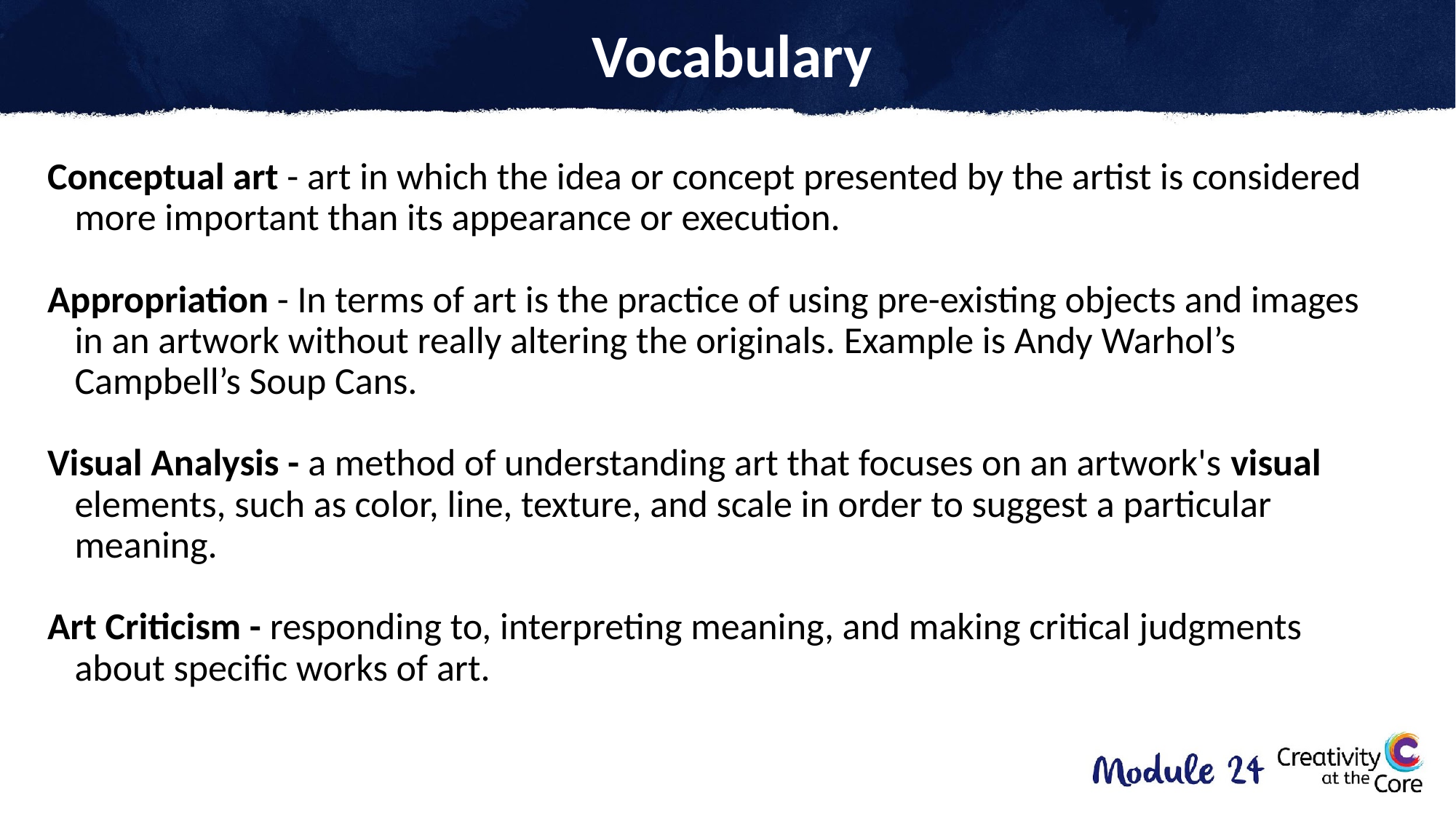

# Vocabulary
Conceptual art - art in which the idea or concept presented by the artist is considered more important than its appearance or execution.

Appropriation - In terms of art is the practice of using pre-existing objects and images in an artwork without really altering the originals. Example is Andy Warhol’s Campbell’s Soup Cans.

Visual Analysis - a method of understanding art that focuses on an artwork's visual elements, such as color, line, texture, and scale in order to suggest a particular meaning.

Art Criticism - responding to, interpreting meaning, and making critical judgments about specific works of art.